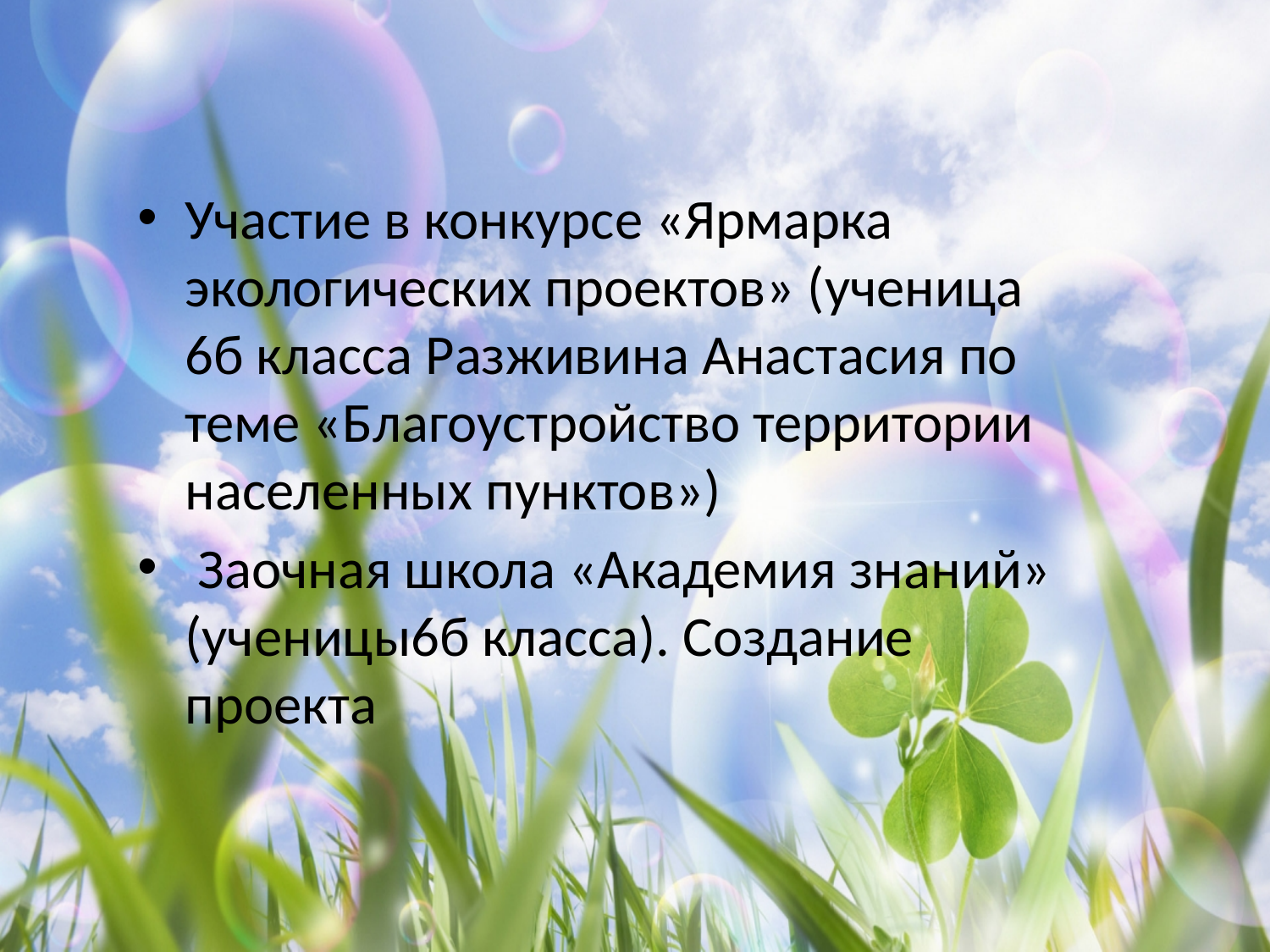

Участие в конкурсе «Ярмарка экологических проектов» (ученица 6б класса Разживина Анастасия по теме «Благоустройство территории населенных пунктов»)
 Заочная школа «Академия знаний» (ученицы6б класса). Создание проекта